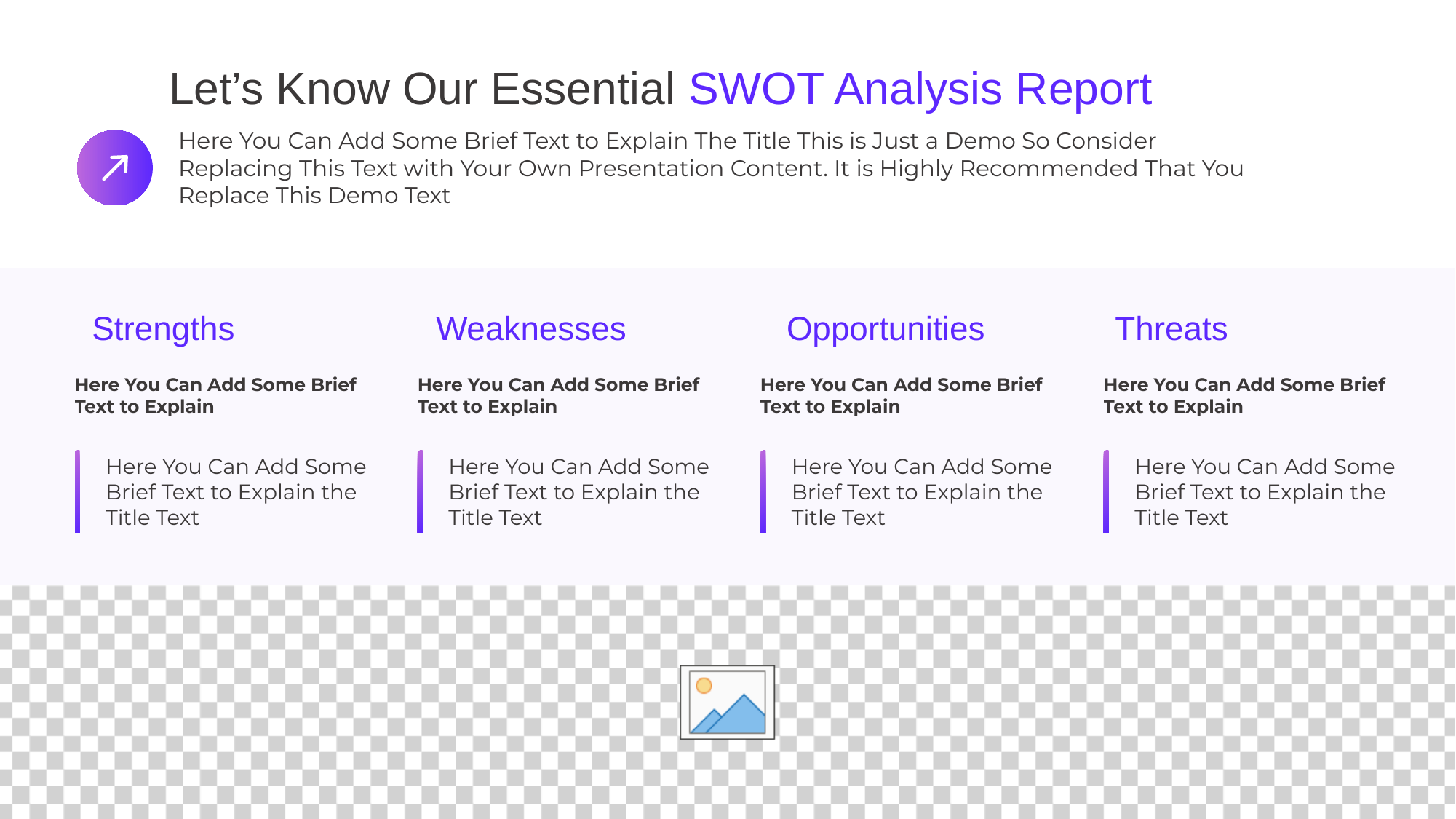

Let’s Know Our Essential SWOT Analysis Report
Here You Can Add Some Brief Text to Explain The Title This is Just a Demo So Consider Replacing This Text with Your Own Presentation Content. It is Highly Recommended That You Replace This Demo Text

Strengths
Weaknesses
Opportunities
Threats
Here You Can Add Some Brief Text to Explain
Here You Can Add Some Brief Text to Explain
Here You Can Add Some Brief Text to Explain
Here You Can Add Some Brief Text to Explain
Here You Can Add Some Brief Text to Explain the Title Text
Here You Can Add Some Brief Text to Explain the Title Text
Here You Can Add Some Brief Text to Explain the Title Text
Here You Can Add Some Brief Text to Explain the Title Text